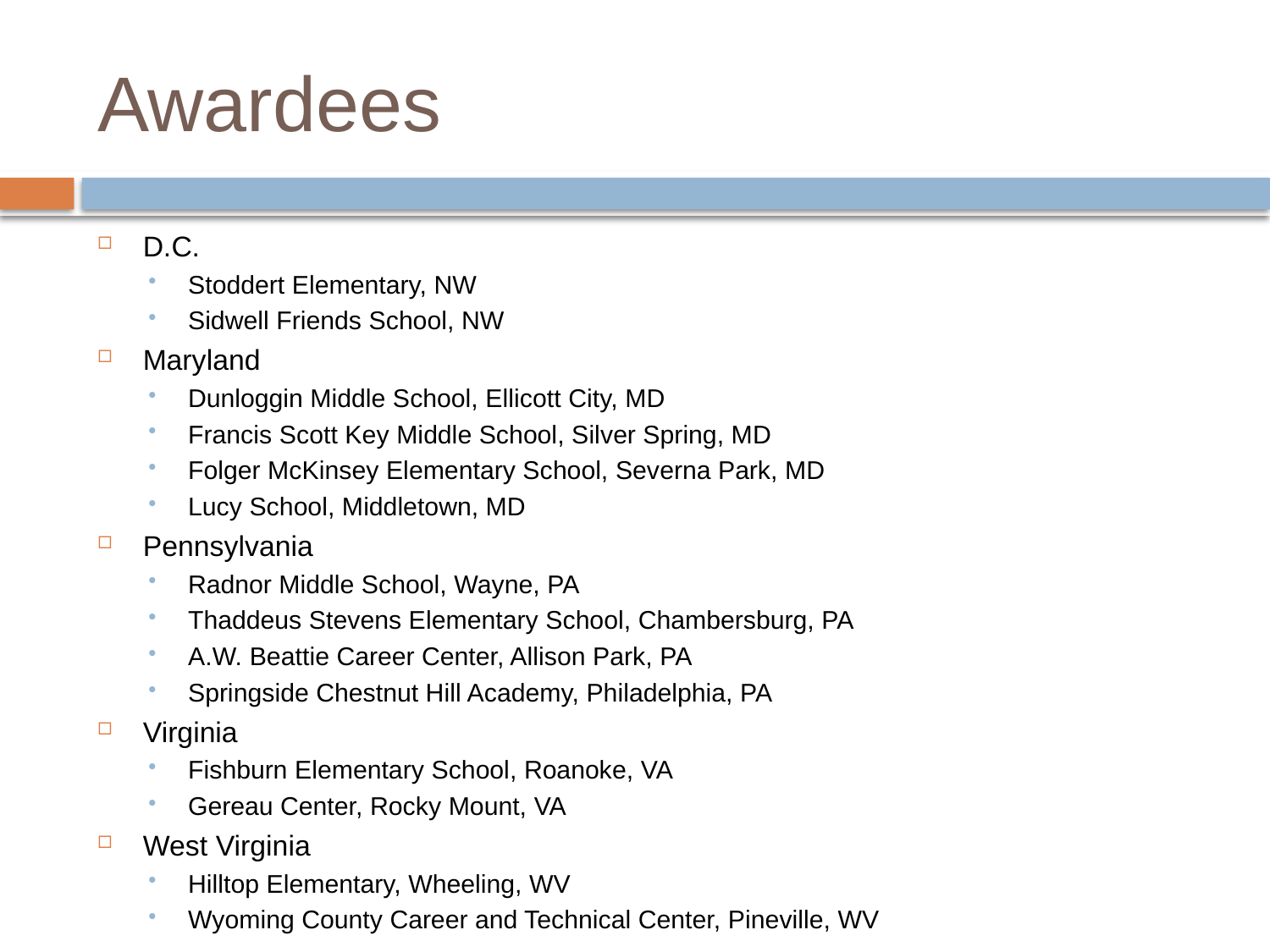

# Awardees
D.C.
Stoddert Elementary, NW
Sidwell Friends School, NW
Maryland
Dunloggin Middle School, Ellicott City, MD
Francis Scott Key Middle School, Silver Spring, MD
Folger McKinsey Elementary School, Severna Park, MD
Lucy School, Middletown, MD
Pennsylvania
Radnor Middle School, Wayne, PA
Thaddeus Stevens Elementary School, Chambersburg, PA
A.W. Beattie Career Center, Allison Park, PA
Springside Chestnut Hill Academy, Philadelphia, PA
Virginia
Fishburn Elementary School, Roanoke, VA
Gereau Center, Rocky Mount, VA
West Virginia
Hilltop Elementary, Wheeling, WV
Wyoming County Career and Technical Center, Pineville, WV